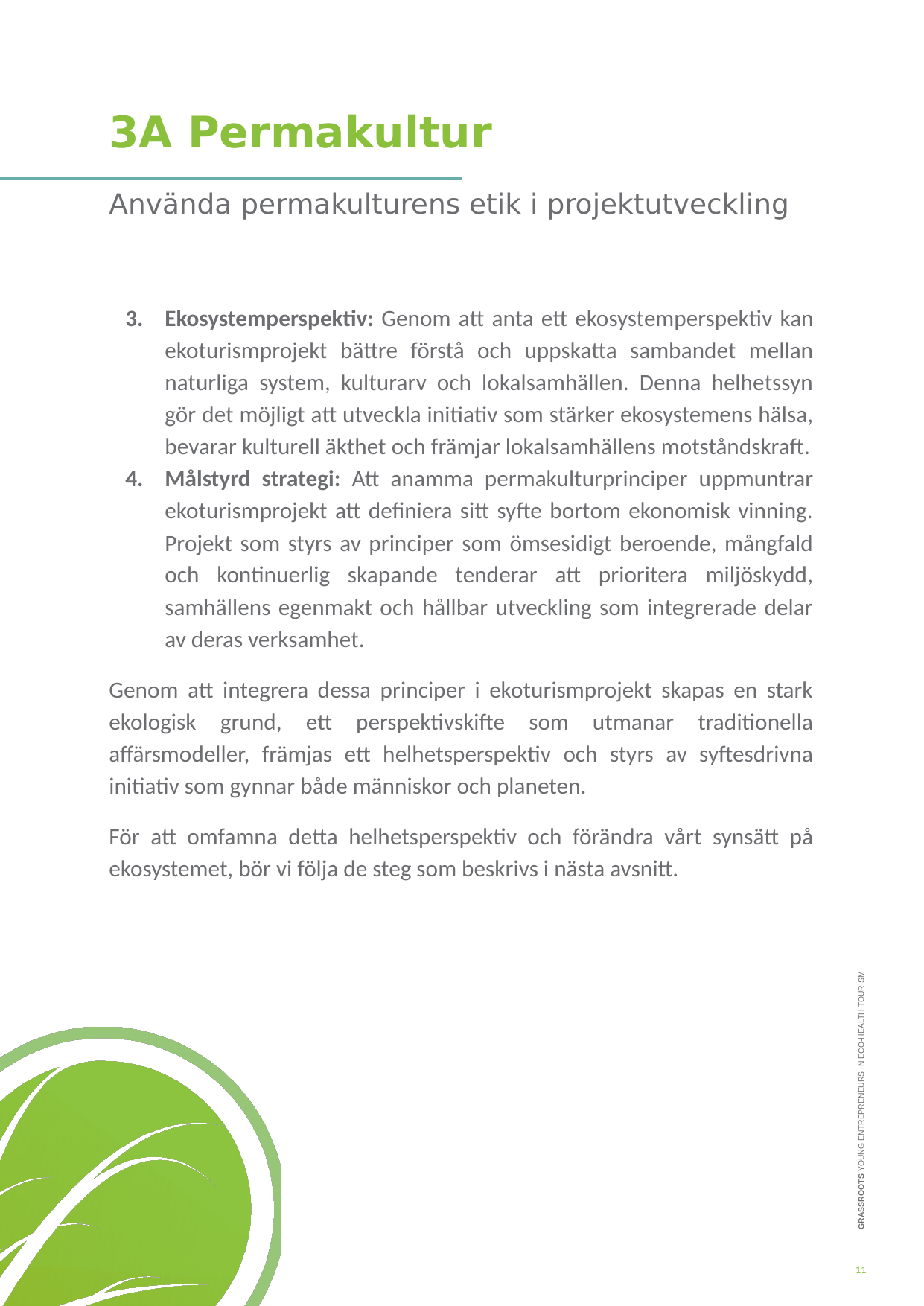

3A Permakultur
Använda permakulturens etik i projektutveckling
Ekosystemperspektiv: Genom att anta ett ekosystemperspektiv kan ekoturismprojekt bättre förstå och uppskatta sambandet mellan naturliga system, kulturarv och lokalsamhällen. Denna helhetssyn gör det möjligt att utveckla initiativ som stärker ekosystemens hälsa, bevarar kulturell äkthet och främjar lokalsamhällens motståndskraft.
Målstyrd strategi: Att anamma permakulturprinciper uppmuntrar ekoturismprojekt att definiera sitt syfte bortom ekonomisk vinning. Projekt som styrs av principer som ömsesidigt beroende, mångfald och kontinuerlig skapande tenderar att prioritera miljöskydd, samhällens egenmakt och hållbar utveckling som integrerade delar av deras verksamhet.
Genom att integrera dessa principer i ekoturismprojekt skapas en stark ekologisk grund, ett perspektivskifte som utmanar traditionella affärsmodeller, främjas ett helhetsperspektiv och styrs av syftesdrivna initiativ som gynnar både människor och planeten.
För att omfamna detta helhetsperspektiv och förändra vårt synsätt på ekosystemet, bör vi följa de steg som beskrivs i nästa avsnitt.

11